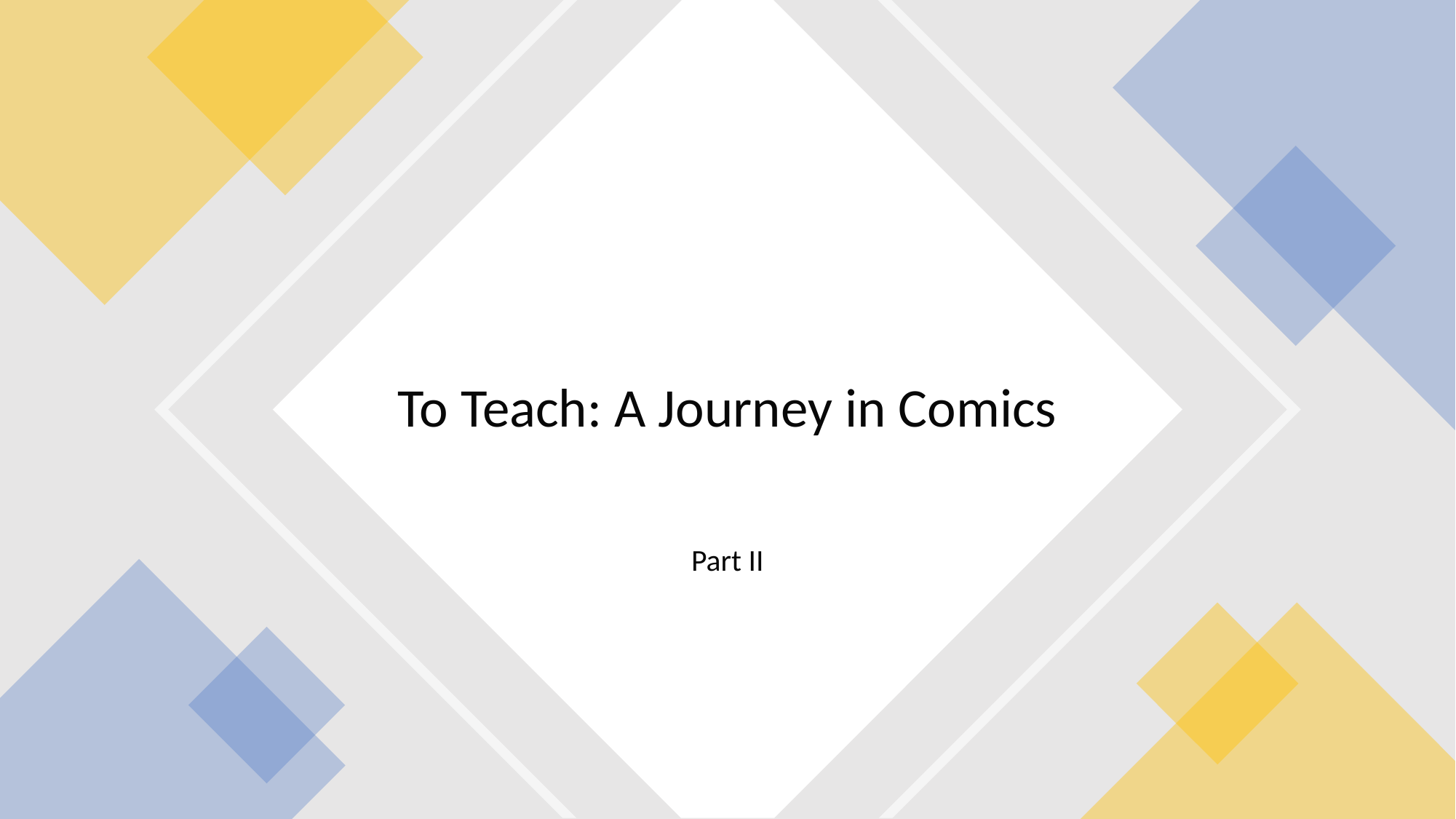

# To Teach: A Journey in Comics
Part II